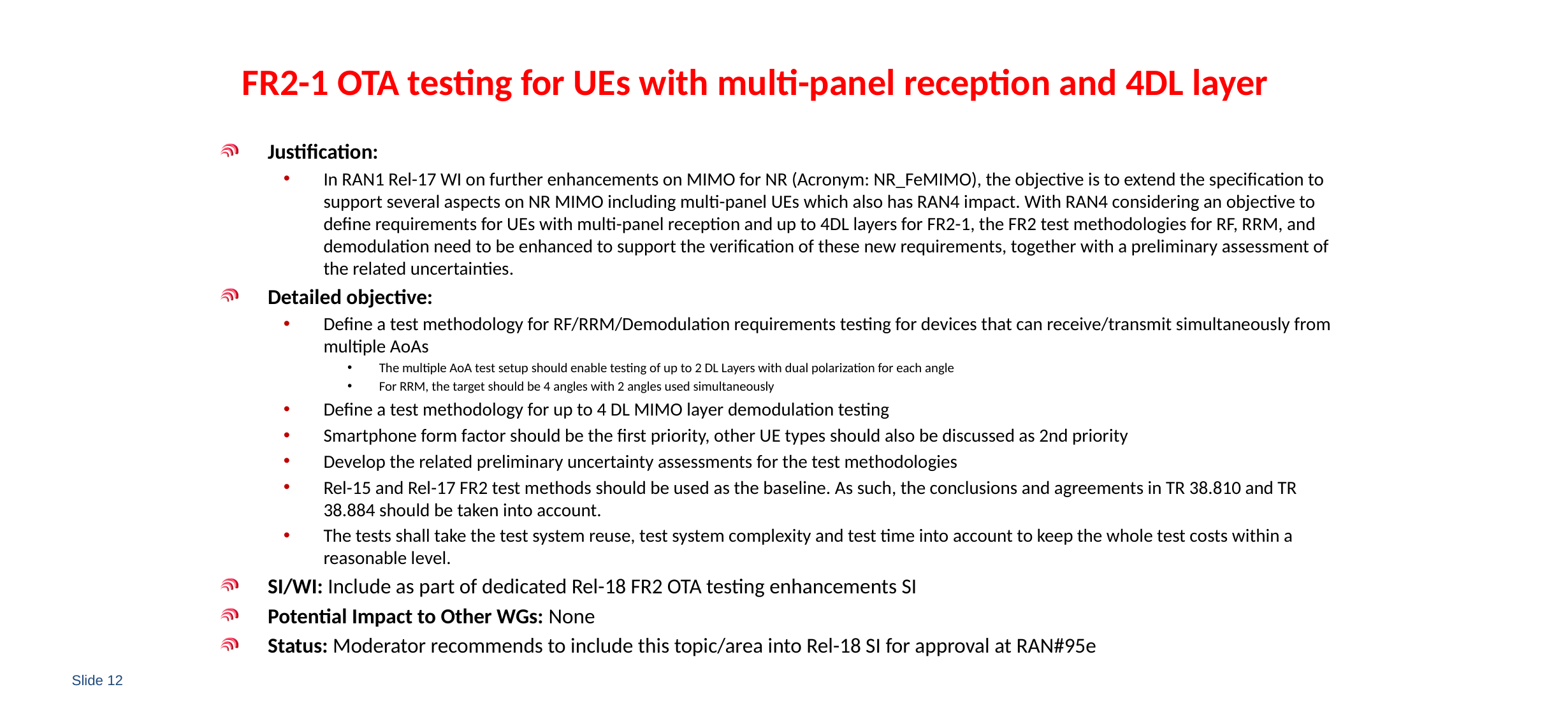

# FR2-1 OTA testing for UEs with multi-panel reception and 4DL layer
Justification:
In RAN1 Rel-17 WI on further enhancements on MIMO for NR (Acronym: NR_FeMIMO), the objective is to extend the specification to support several aspects on NR MIMO including multi-panel UEs which also has RAN4 impact. With RAN4 considering an objective to define requirements for UEs with multi-panel reception and up to 4DL layers for FR2-1, the FR2 test methodologies for RF, RRM, and demodulation need to be enhanced to support the verification of these new requirements, together with a preliminary assessment of the related uncertainties.
Detailed objective:
Define a test methodology for RF/RRM/Demodulation requirements testing for devices that can receive/transmit simultaneously from multiple AoAs
The multiple AoA test setup should enable testing of up to 2 DL Layers with dual polarization for each angle
For RRM, the target should be 4 angles with 2 angles used simultaneously
Define a test methodology for up to 4 DL MIMO layer demodulation testing
Smartphone form factor should be the first priority, other UE types should also be discussed as 2nd priority
Develop the related preliminary uncertainty assessments for the test methodologies
Rel-15 and Rel-17 FR2 test methods should be used as the baseline. As such, the conclusions and agreements in TR 38.810 and TR 38.884 should be taken into account.
The tests shall take the test system reuse, test system complexity and test time into account to keep the whole test costs within a reasonable level.
SI/WI: Include as part of dedicated Rel-18 FR2 OTA testing enhancements SI
Potential Impact to Other WGs: None
Status: Moderator recommends to include this topic/area into Rel-18 SI for approval at RAN#95e